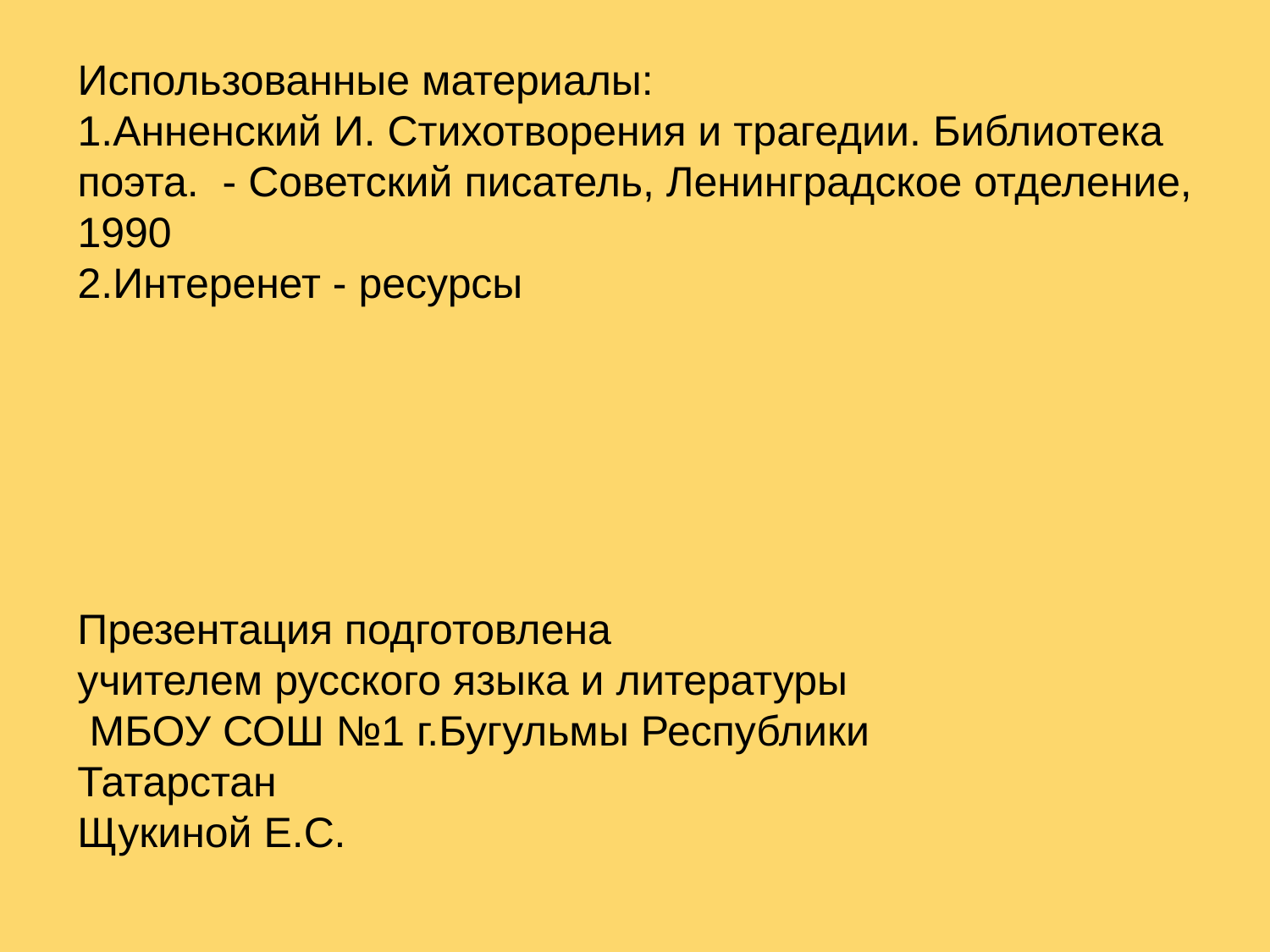

Использованные материалы:
1.Анненский И. Стихотворения и трагедии. Библиотека поэта.  - Советский писатель, Ленинградское отделение, 1990
2.Интеренет - ресурсы
Презентация подготовлена
учителем русского языка и литературы
 МБОУ СОШ №1 г.Бугульмы Республики Татарстан
Щукиной Е.С.